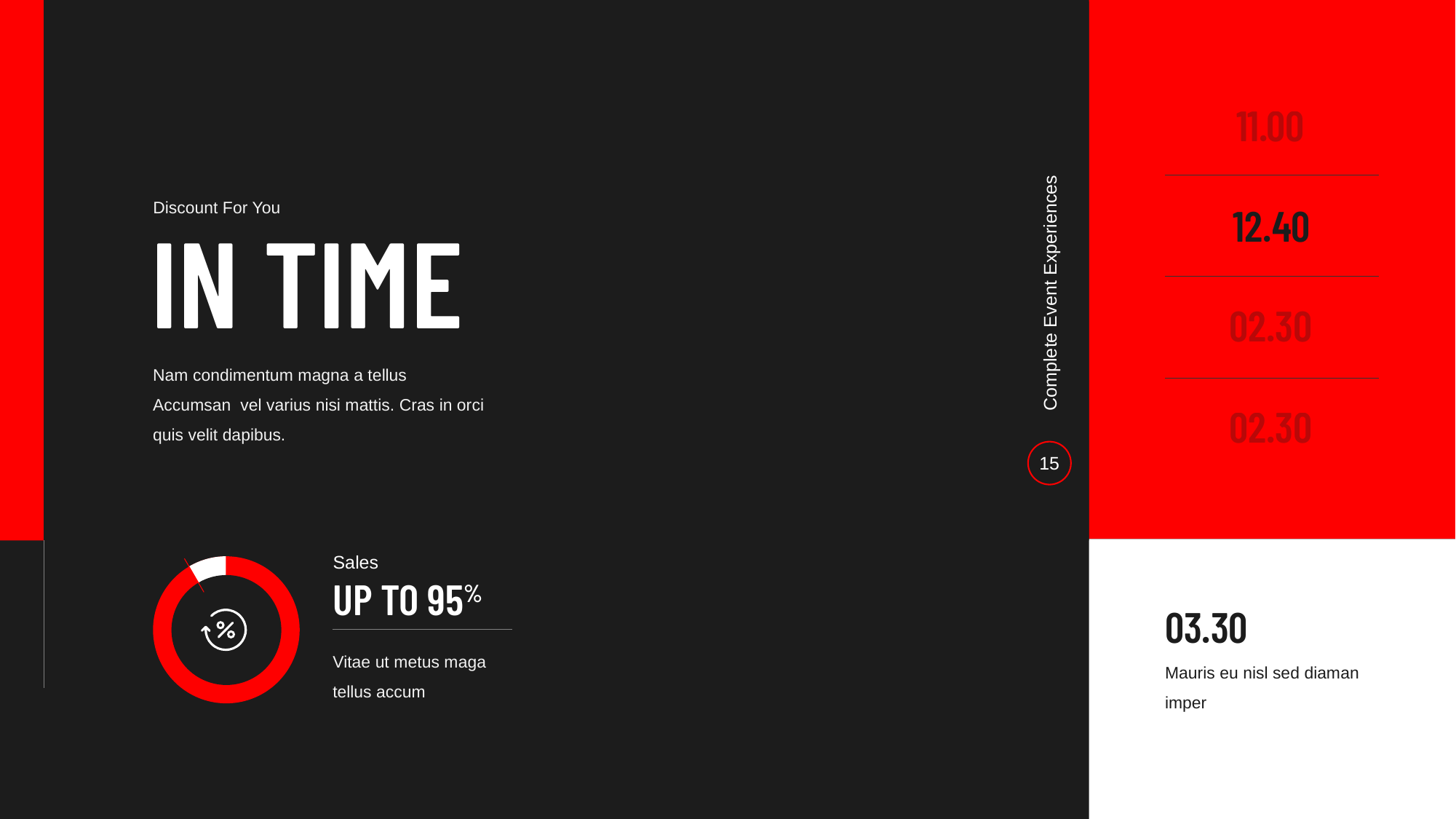

11.00
Discount For You
12.40
IN TIME
Complete Event Experiences
02.30
Nam condimentum magna a tellus
Accumsan  vel varius nisi mattis. Cras in orci quis velit dapibus.
02.30

15
Sales

UP TO 95%

03.30

Vitae ut metus maga tellus accum
Mauris eu nisl sed diaman
imper